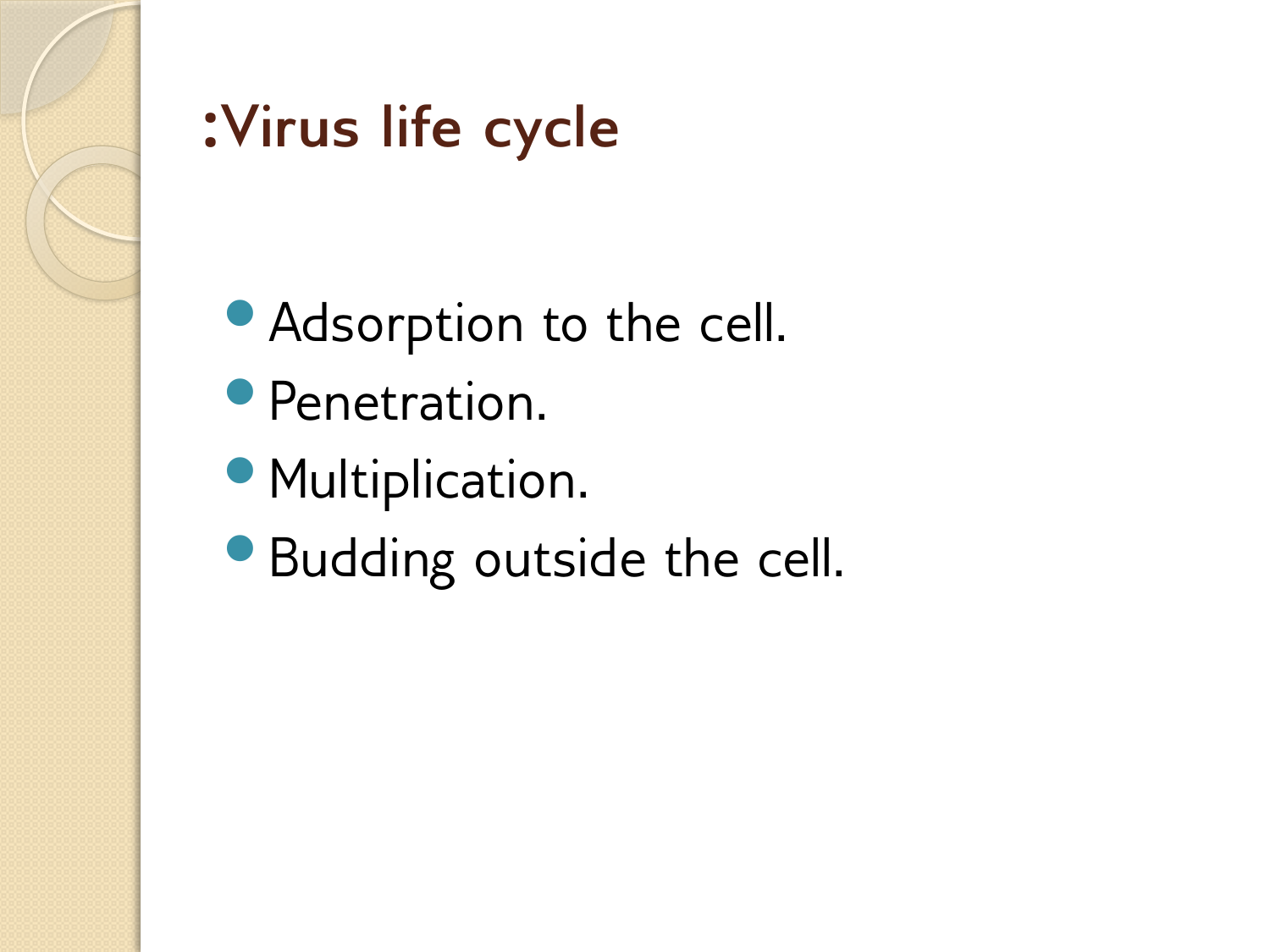

# Virus life cycle:

Adsorption to the cell.
Penetration.
Multiplication.
Budding outside the cell.